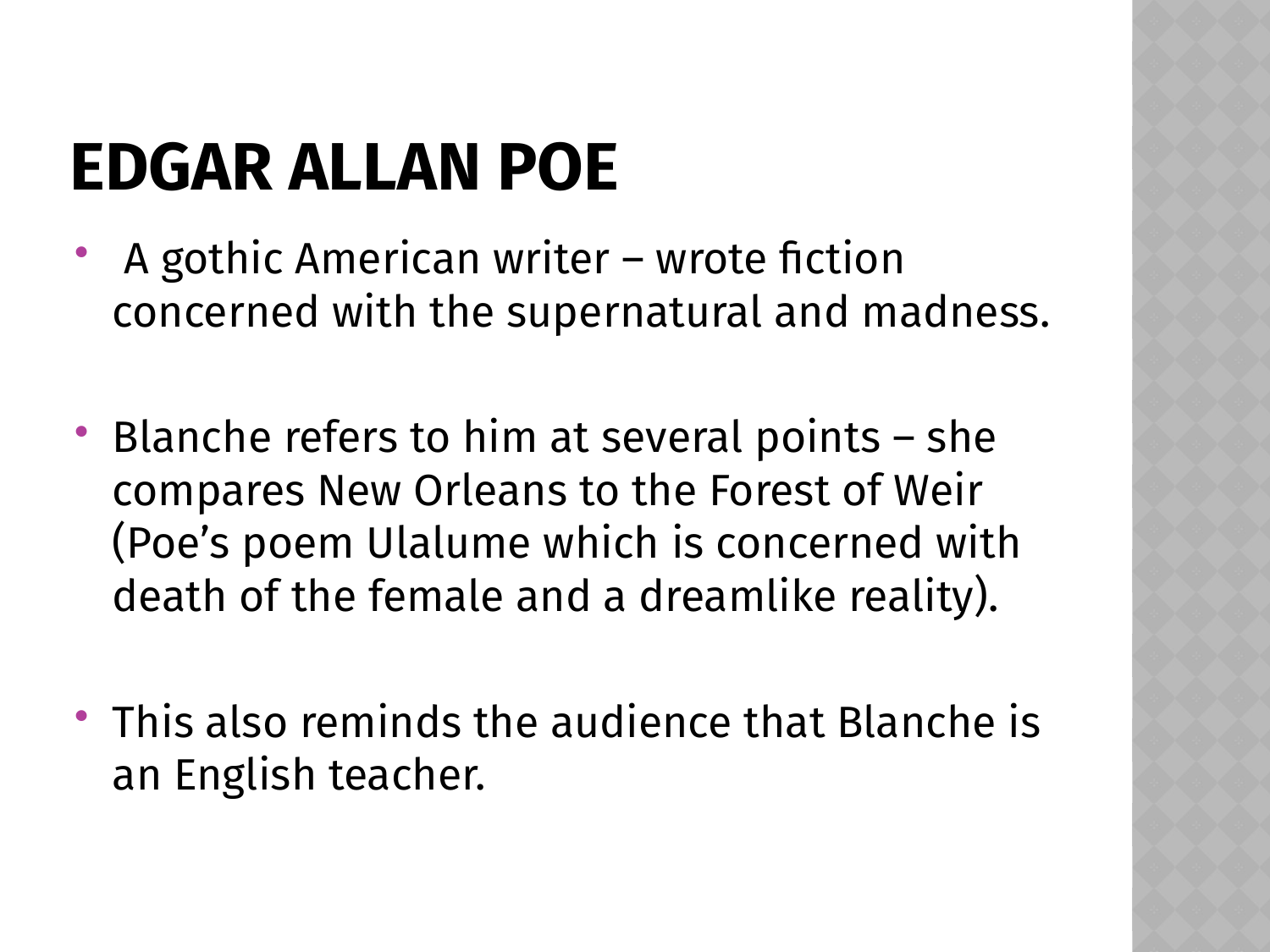

# Edgar Allan Poe
 A gothic American writer – wrote fiction concerned with the supernatural and madness.

Blanche refers to him at several points – she compares New Orleans to the Forest of Weir (Poe’s poem Ulalume which is concerned with death of the female and a dreamlike reality).

This also reminds the audience that Blanche is an English teacher.